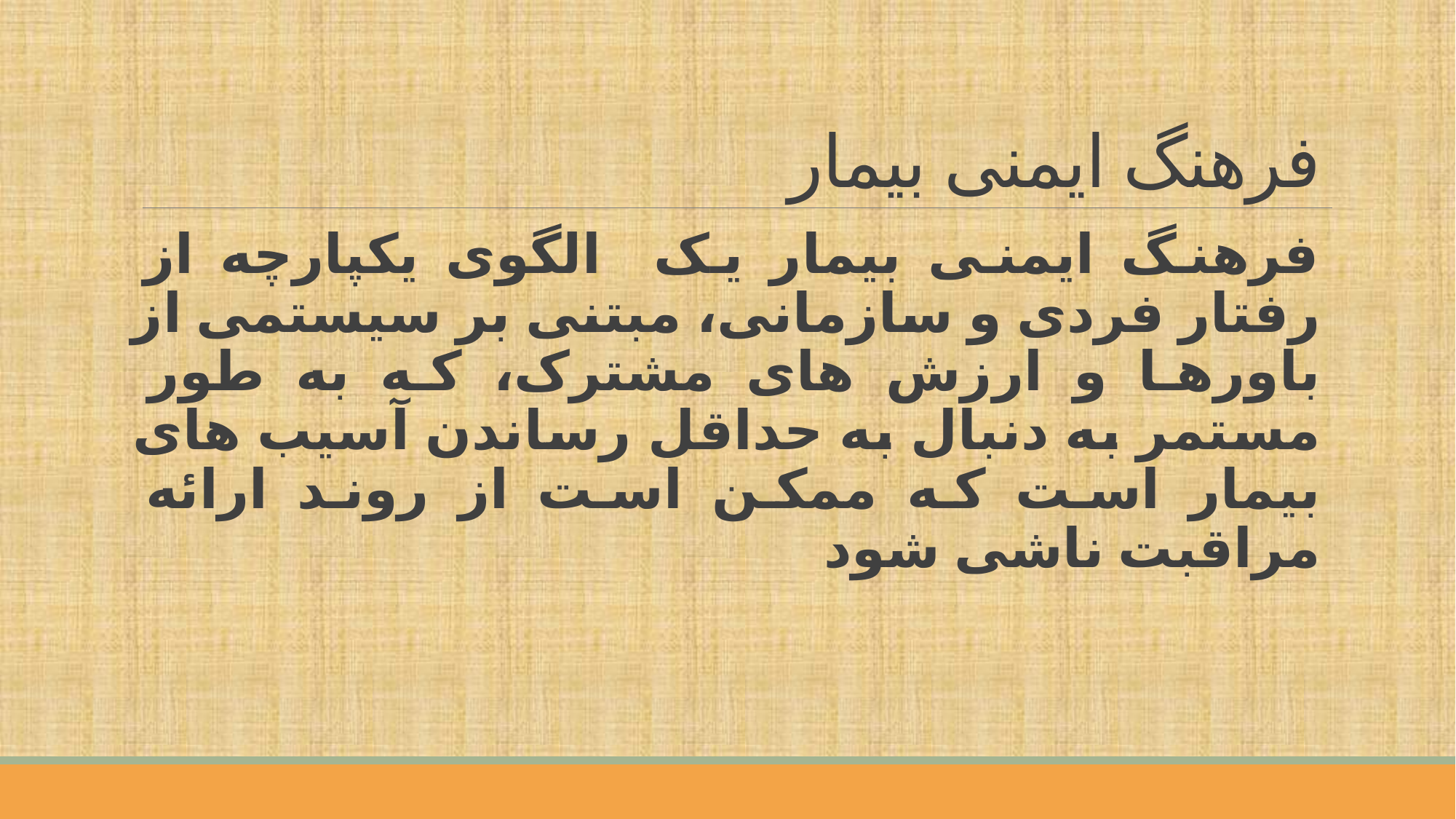

# فرهنگ ایمنی بیمار
فرهنگ ایمنی بیمار یک  الگوی یکپارچه از رفتار فردی و سازمانی، مبتنی بر سیستمی از باورها و ارزش های مشترک، که به طور مستمر به دنبال به حداقل رساندن آسیب های بیمار است که ممکن است از روند ارائه مراقبت ناشی شود